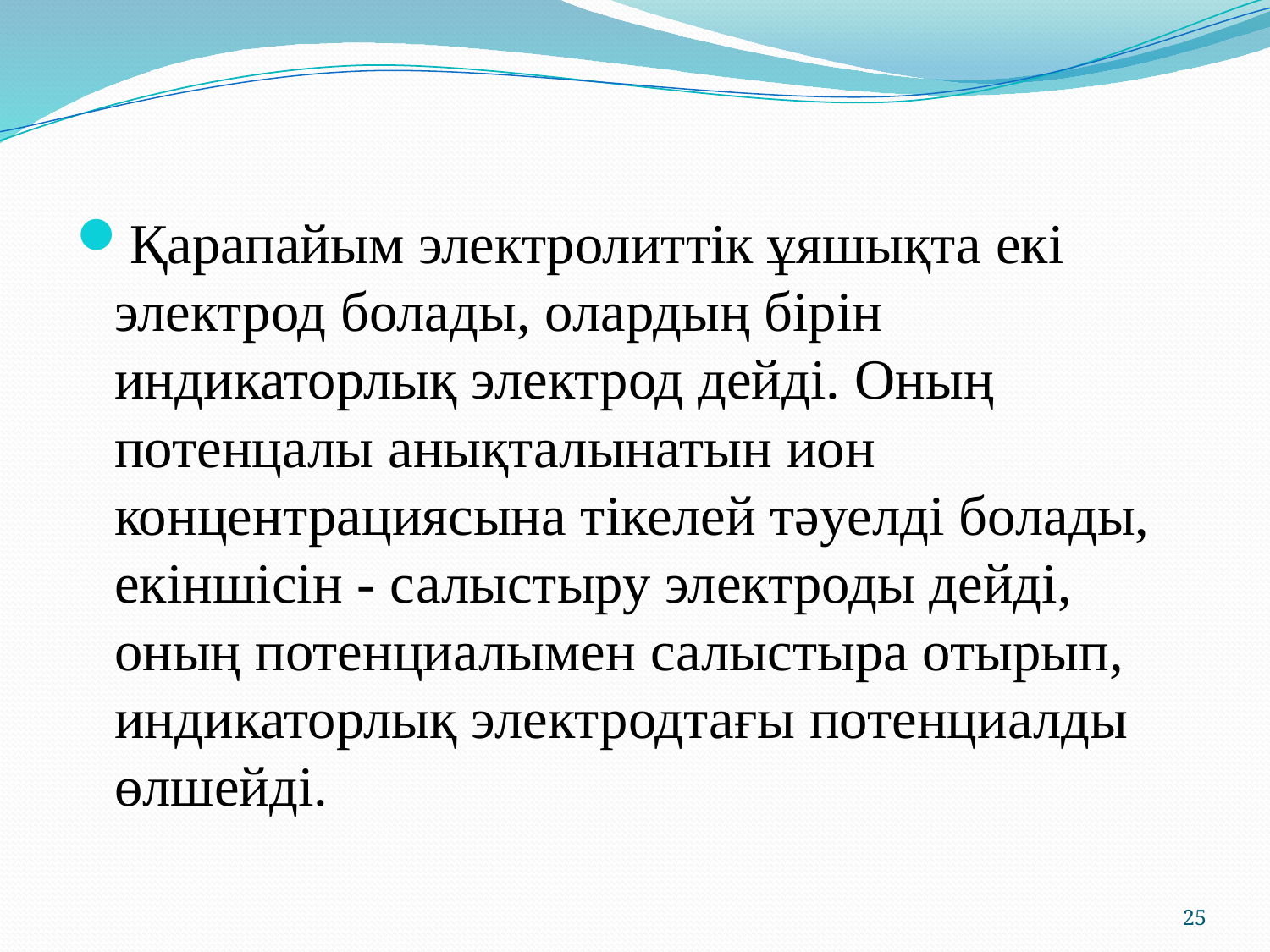

Қарапайым электролиттік ұяшықта екі электрод болады, олардың бірін индикаторлық электрод дейді. Оның потенцалы анықталынатын ион концентрациясына тікелей тәуелді болады, екіншісін - салыстыру электроды дейді, оның потенциалымен салыстыра отырып, индикаторлық электродтағы потенциалды өлшейді.
25